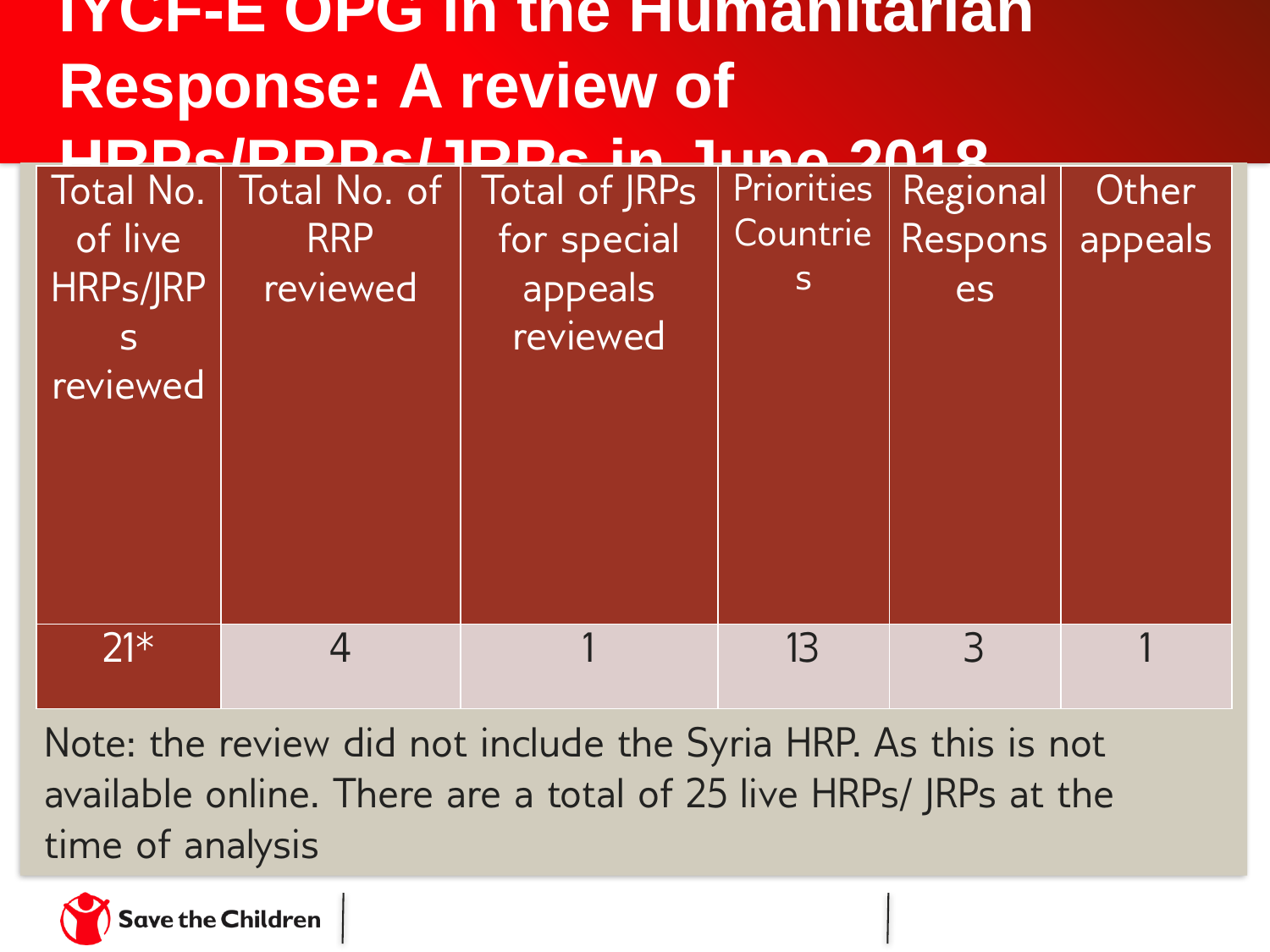

# IYCF-E OPG in the Humanitarian Response: A review of HRPs/RRPs/JRPs in June 2018
| Total No. of live HRPs/JRPs reviewed | Total No. of RRP reviewed | Total of JRPs for special appeals reviewed | Priorities Countries | Regional Responses | Other appeals |
| --- | --- | --- | --- | --- | --- |
| 21\* | 4 | 1 | 13 | 3 | 1 |
Note: the review did not include the Syria HRP. As this is not available online. There are a total of 25 live HRPs/ JRPs at the time of analysis